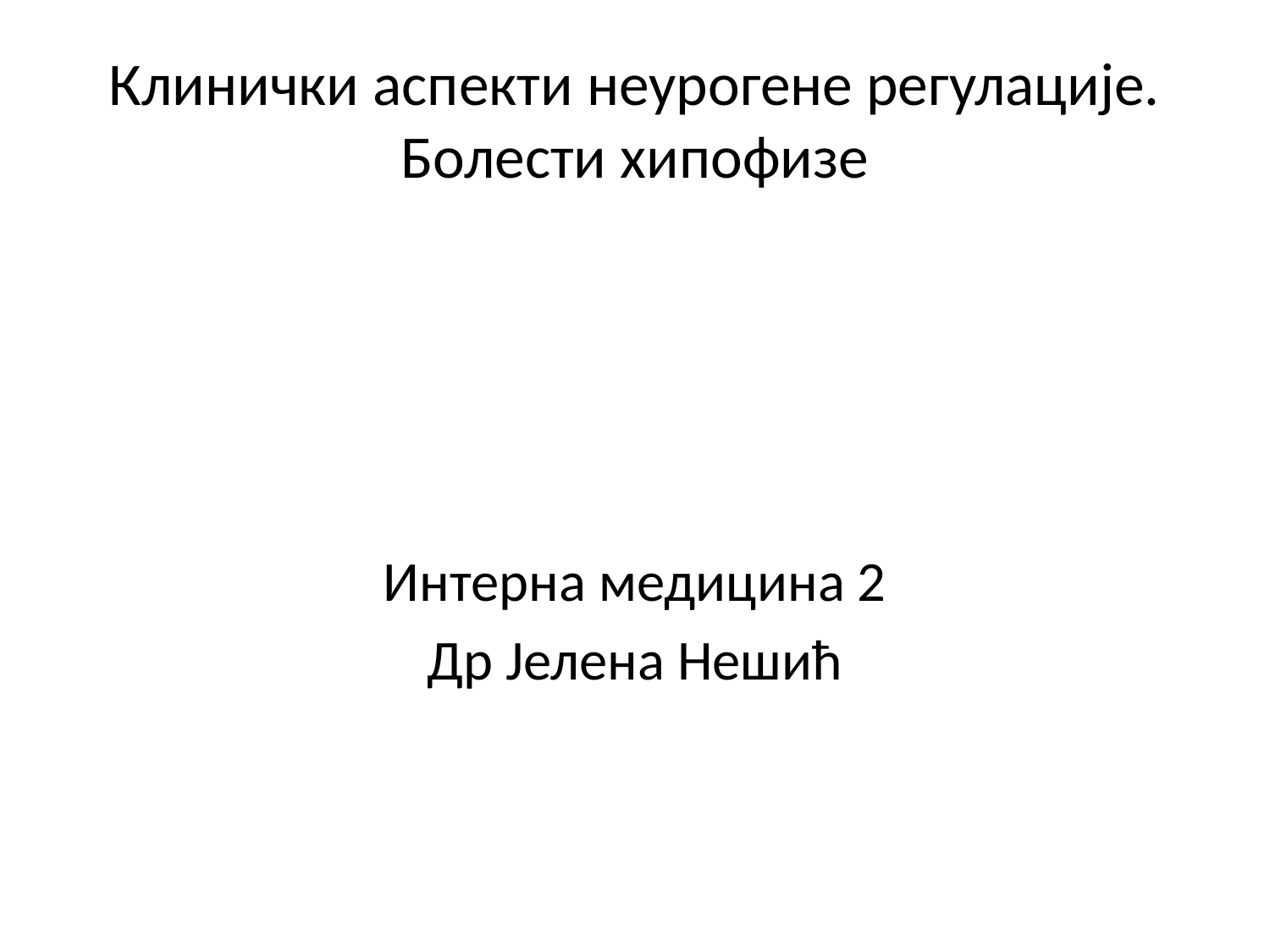

# Клинички аспекти неурогене регулације. Болести хипофизе

Интерна медицина 2
Др Јелена Нешић